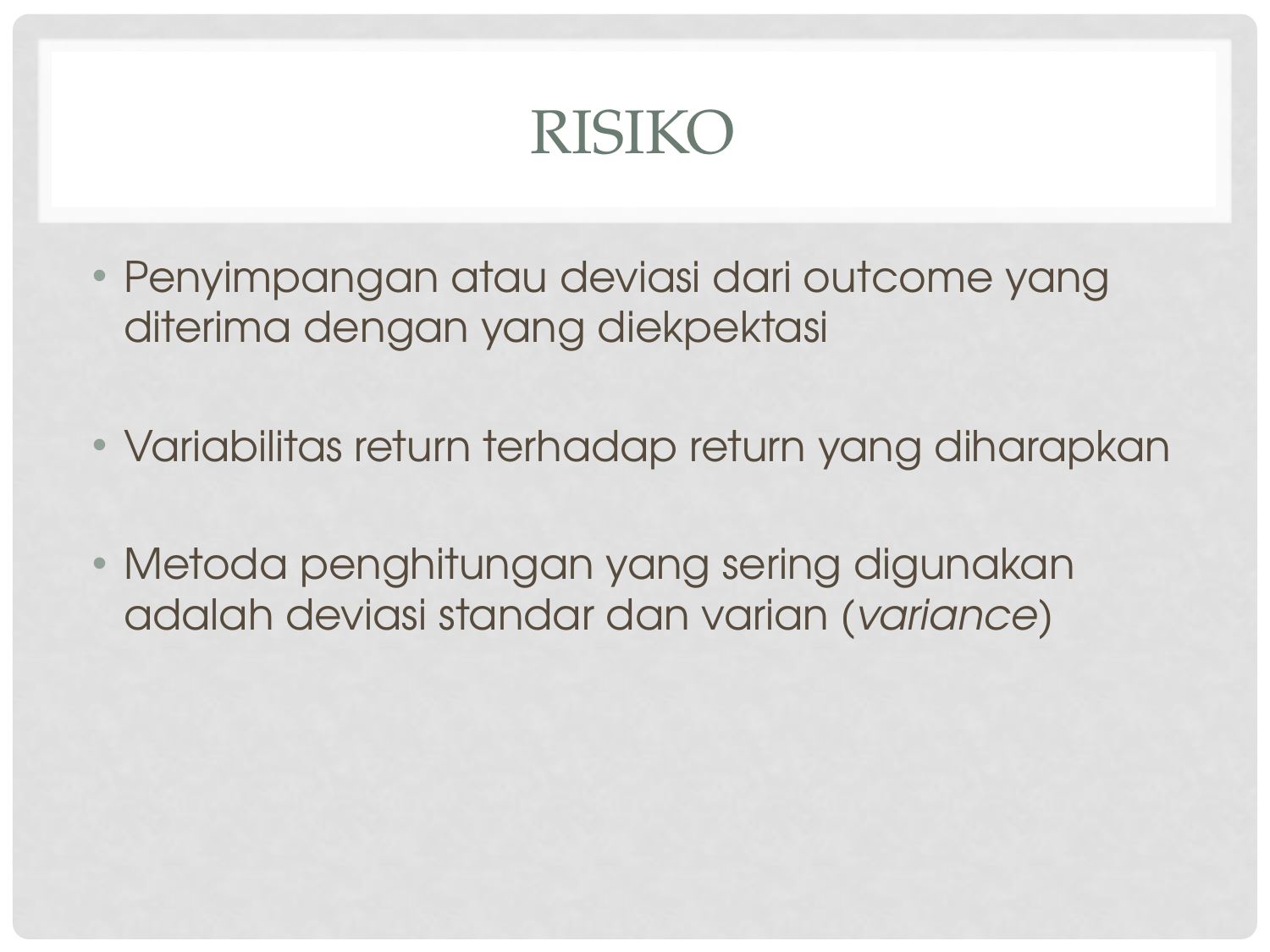

# risiko
Penyimpangan atau deviasi dari outcome yang diterima dengan yang diekpektasi

Variabilitas return terhadap return yang diharapkan

Metoda penghitungan yang sering digunakan adalah deviasi standar dan varian (variance)